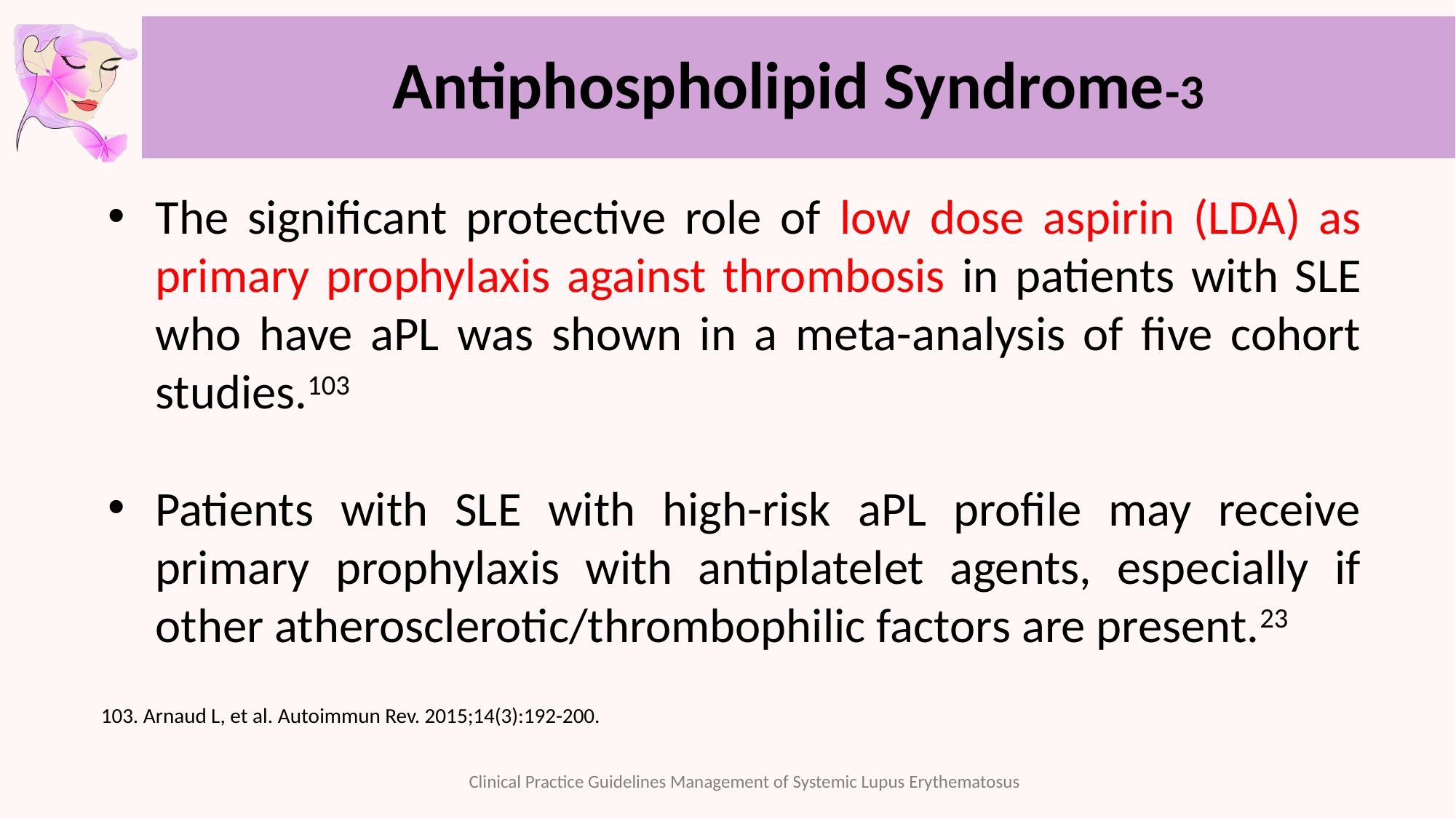

# Antiphospholipid Syndrome-3
The significant protective role of low dose aspirin (LDA) as primary prophylaxis against thrombosis in patients with SLE who have aPL was shown in a meta-analysis of five cohort studies.103

Patients with SLE with high-risk aPL profile may receive primary prophylaxis with antiplatelet agents, especially if other atherosclerotic/thrombophilic factors are present.23

103. Arnaud L, et al. Autoimmun Rev. 2015;14(3):192-200.